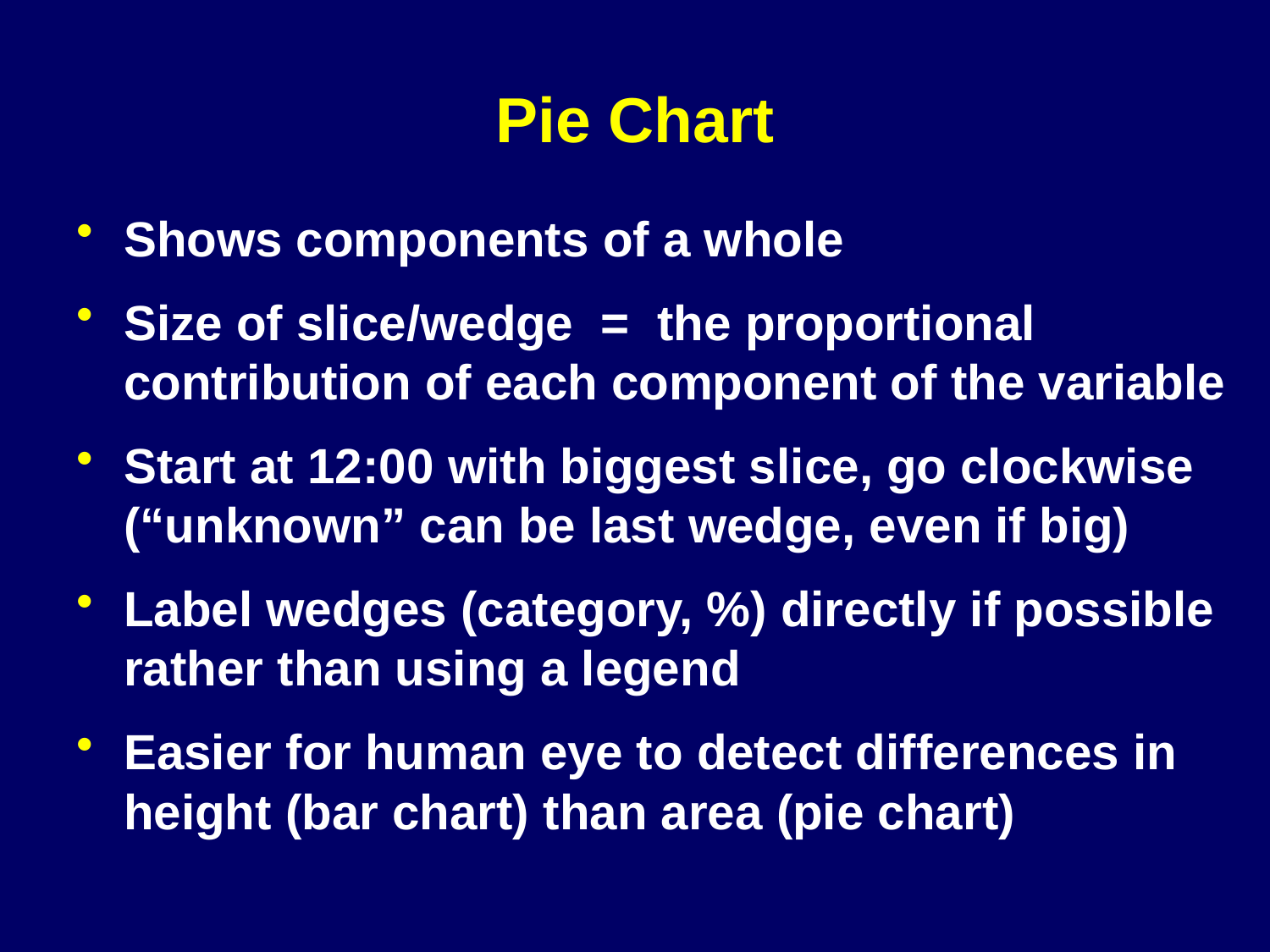

# Pie Chart
Shows components of a whole
Size of slice/wedge  =  the proportional contribution of each component of the variable
Start at 12:00 with biggest slice, go clockwise
(“unknown” can be last wedge, even if big)
Label wedges (category, %) directly if possible rather than using a legend
Easier for human eye to detect differences in height (bar chart) than area (pie chart)